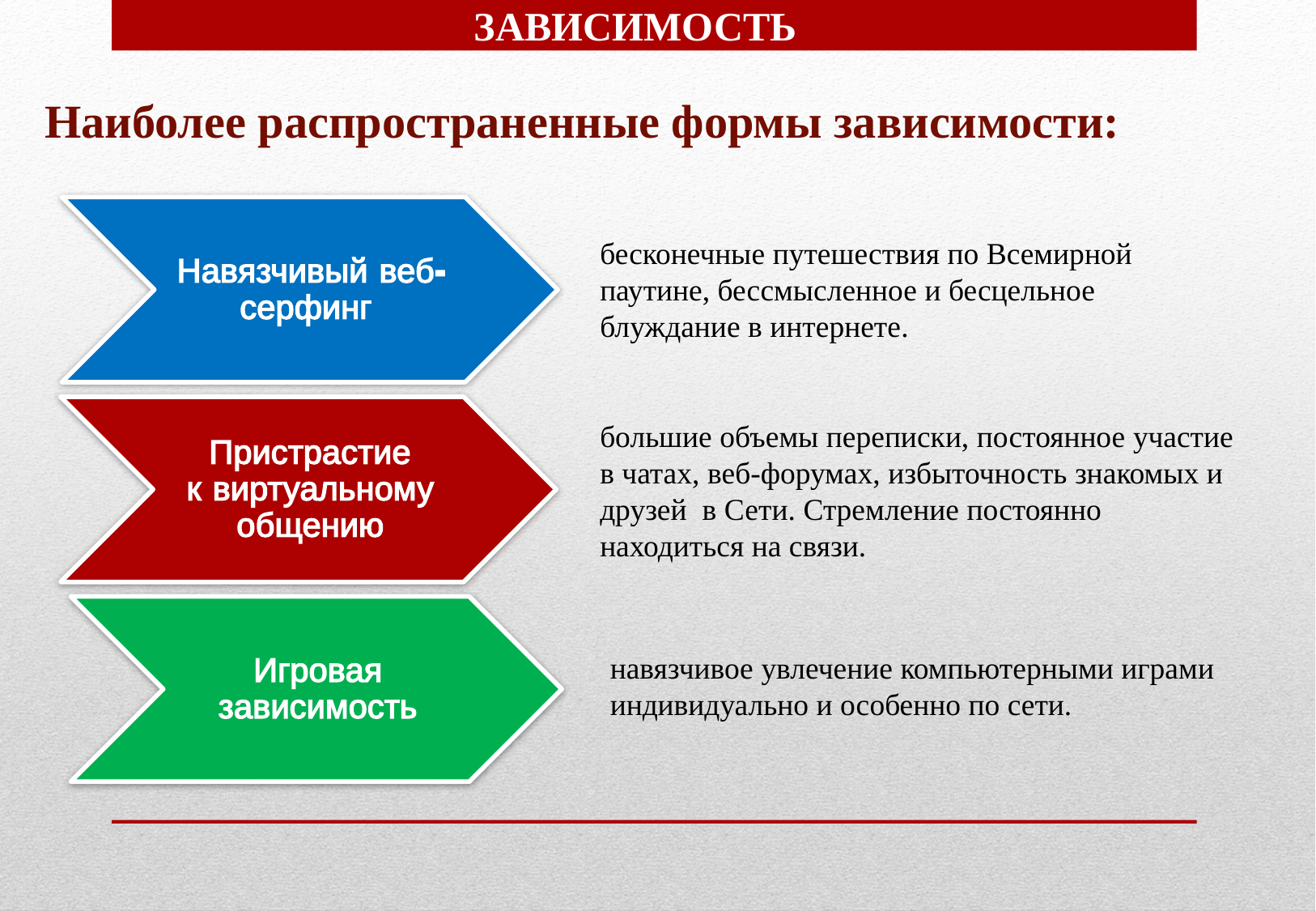

ЗАВИСИМОСТЬ
Наиболее распространенные формы зависимости:
Навязчивый веб-серфинг
Пристрастие к виртуальному общению
Игровая зависимость
бесконечные путешествия по Всемирной паутине, бессмысленное и бесцельное блуждание в интернете.
большие объемы переписки, постоянное участие в чатах, веб-форумах, избыточность знакомых и друзей  в Сети. Стремление постоянно находиться на связи.
навязчивое увлечение компьютерными играми индивидуально и особенно по сети.